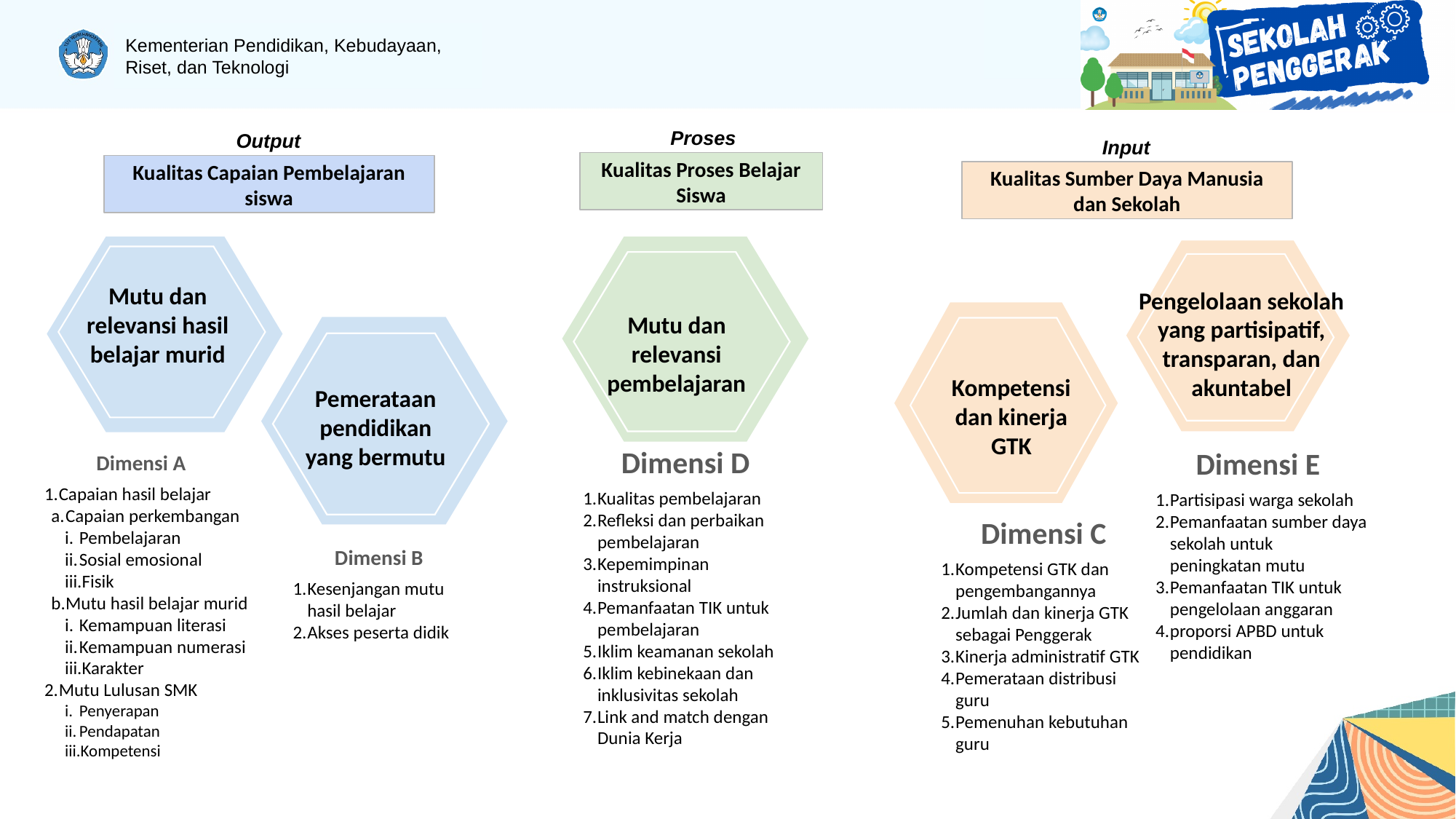

Proses
Output
Input
Kualitas Proses Belajar Siswa
Kualitas Capaian Pembelajaran siswa
Kualitas Sumber Daya Manusia dan Sekolah

Pengelolaan sekolah yang partisipatif, transparan, dan akuntabel
Mutu dan relevansi hasil belajar murid

Mutu dan relevansi pembelajaran

Kompetensi dan kinerja GTK
Pemerataan pendidikan yang bermutu
Dimensi E
Partisipasi warga sekolah
Pemanfaatan sumber daya sekolah untuk peningkatan mutu
Pemanfaatan TIK untuk pengelolaan anggaran
proporsi APBD untuk pendidikan
Dimensi A
Capaian hasil belajar
Capaian perkembangan
Pembelajaran
Sosial emosional
Fisik
Mutu hasil belajar murid
Kemampuan literasi
Kemampuan numerasi
Karakter
Mutu Lulusan SMK
Penyerapan
Pendapatan
Kompetensi

Dimensi D
Kualitas pembelajaran
Refleksi dan perbaikan pembelajaran
Kepemimpinan instruksional
Pemanfaatan TIK untuk pembelajaran
Iklim keamanan sekolah
Iklim kebinekaan dan inklusivitas sekolah
Link and match dengan Dunia Kerja
Dimensi C
Kompetensi GTK dan pengembangannya
Jumlah dan kinerja GTK sebagai Penggerak
Kinerja administratif GTK
Pemerataan distribusi guru
Pemenuhan kebutuhan guru
Dimensi B
Kesenjangan mutu hasil belajar
Akses peserta didik